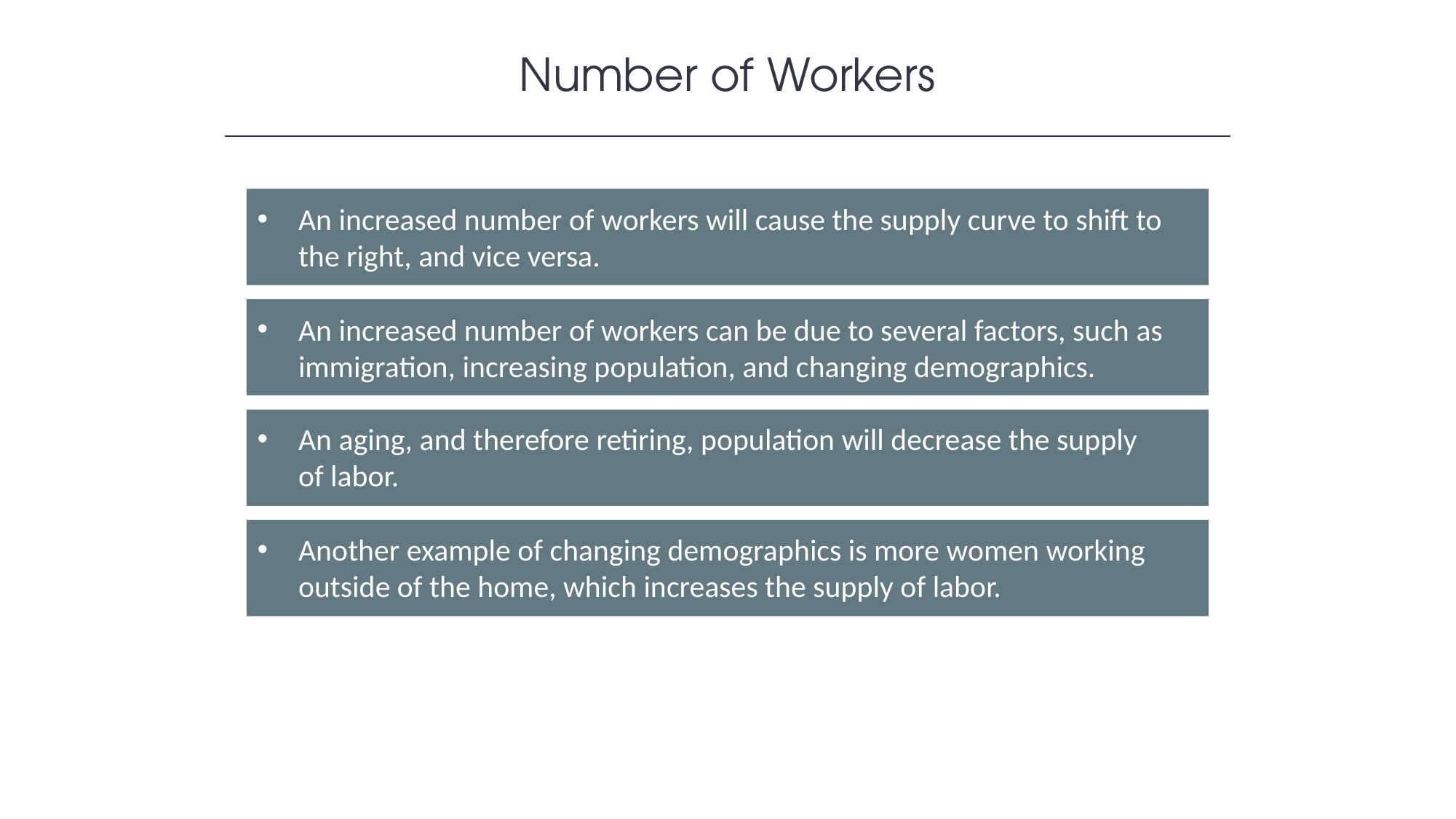

Number of Workers

An increased number of workers will cause the supply curve to shift to the right, and vice versa.

An increased number of workers can be due to several factors, such as immigration, increasing population, and changing demographics.

An aging, and therefore retiring, population will decrease the supply of labor.

Another example of changing demographics is more women working outside of the home, which increases the supply of labor.